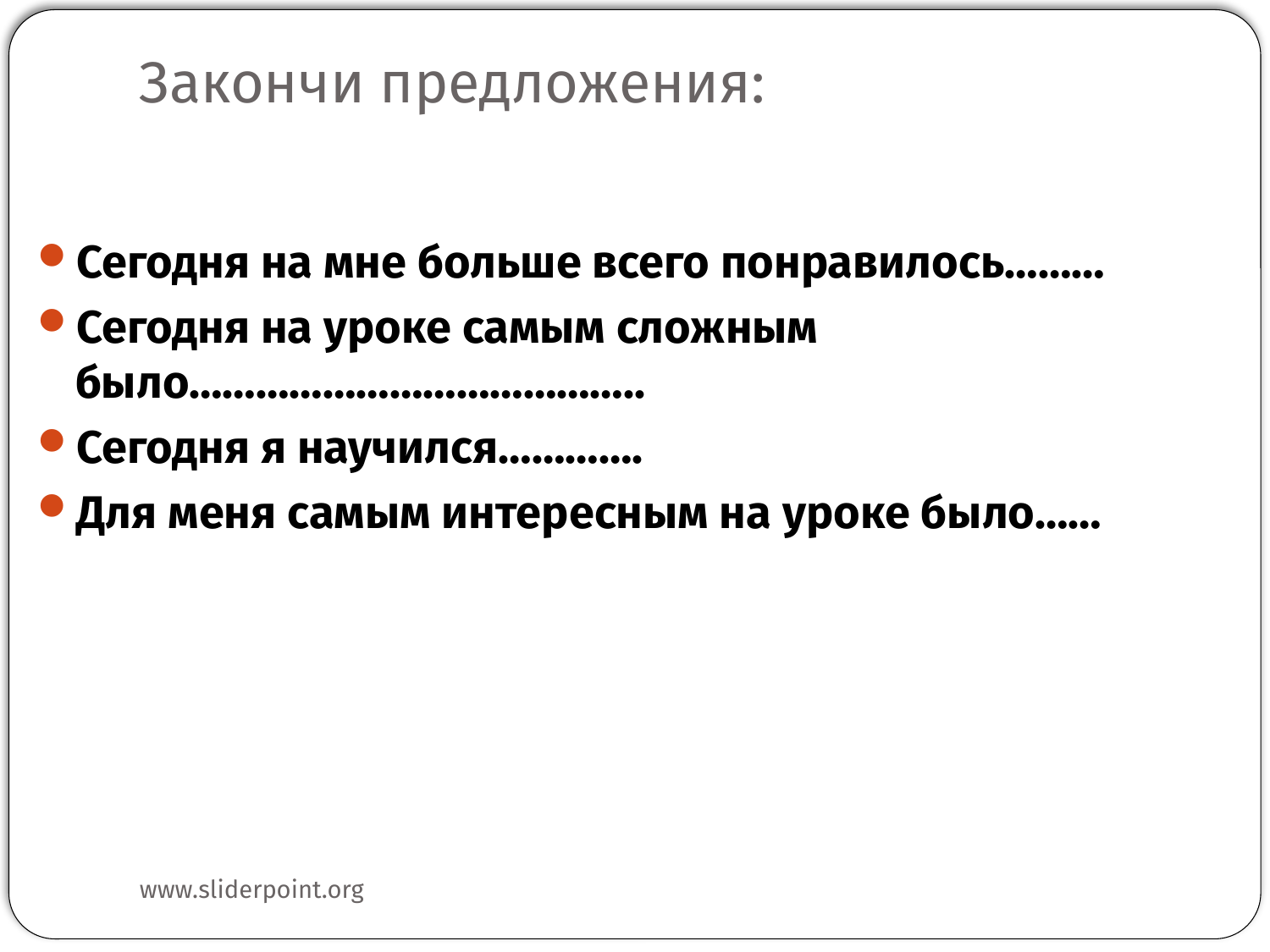

# Закончи предложения:
Сегодня на мне больше всего понравилось………
Сегодня на уроке самым сложным было…………………………………..
Сегодня я научился………….
Для меня самым интересным на уроке было……

www.sliderpoint.org